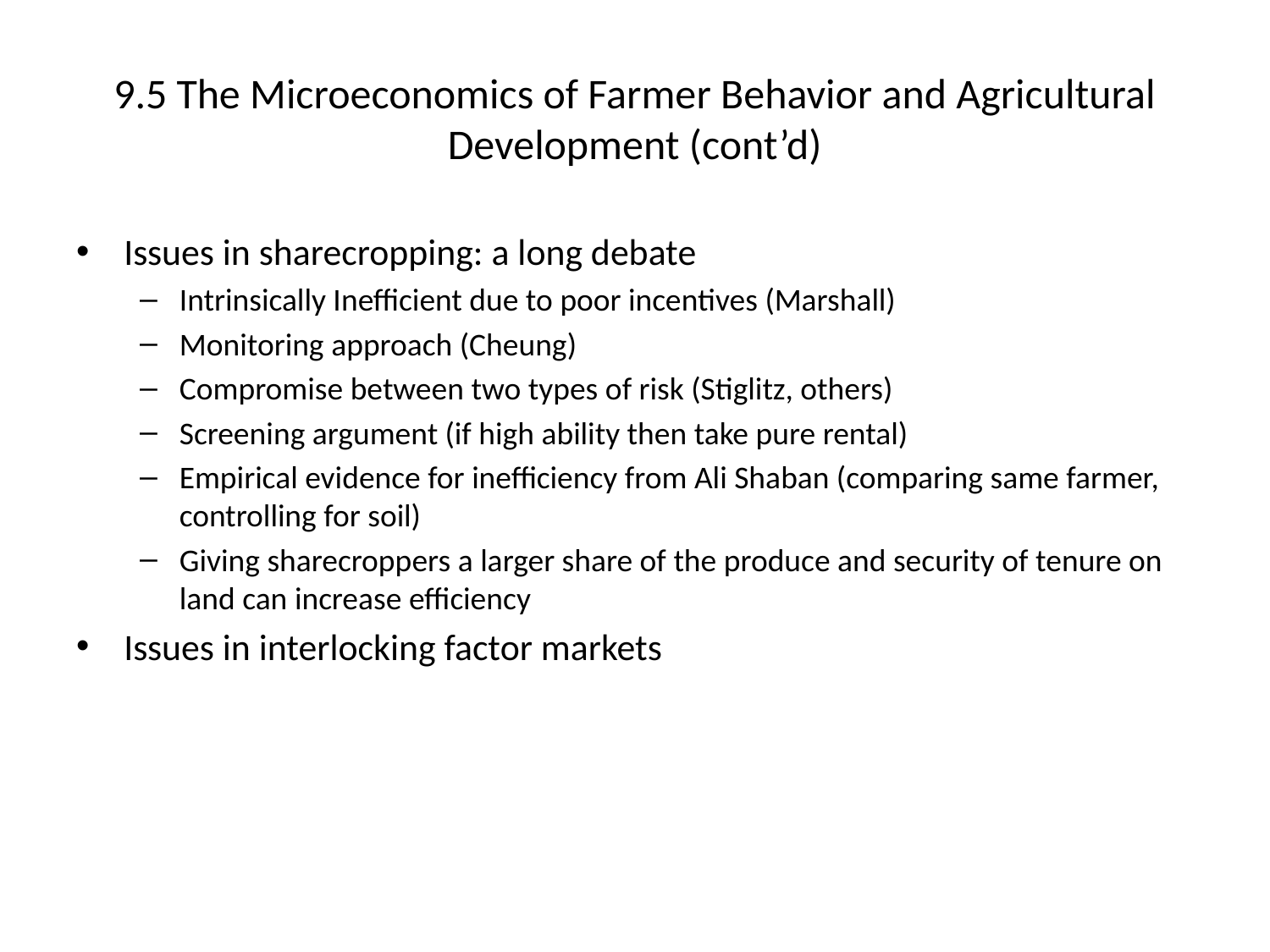

9.5 The Microeconomics of Farmer Behavior and Agricultural Development (cont’d)
Issues in sharecropping: a long debate
Intrinsically Inefficient due to poor incentives (Marshall)
Monitoring approach (Cheung)
Compromise between two types of risk (Stiglitz, others)
Screening argument (if high ability then take pure rental)
Empirical evidence for inefficiency from Ali Shaban (comparing same farmer, controlling for soil)
Giving sharecroppers a larger share of the produce and security of tenure on land can increase efficiency
Issues in interlocking factor markets